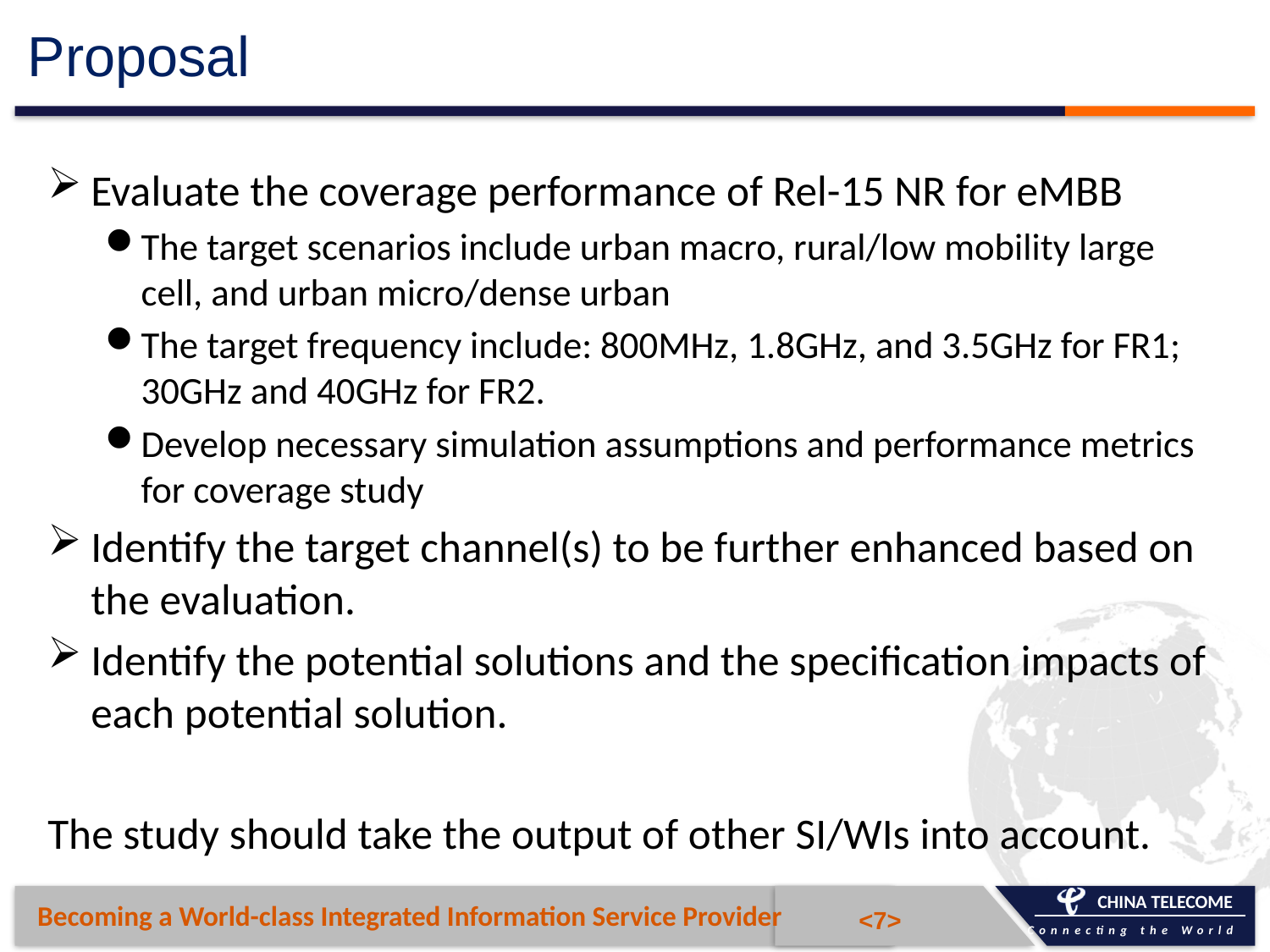

# Proposal
Evaluate the coverage performance of Rel-15 NR for eMBB
The target scenarios include urban macro, rural/low mobility large cell, and urban micro/dense urban
The target frequency include: 800MHz, 1.8GHz, and 3.5GHz for FR1; 30GHz and 40GHz for FR2.
Develop necessary simulation assumptions and performance metrics for coverage study
Identify the target channel(s) to be further enhanced based on the evaluation.
Identify the potential solutions and the specification impacts of each potential solution.

The study should take the output of other SI/WIs into account.